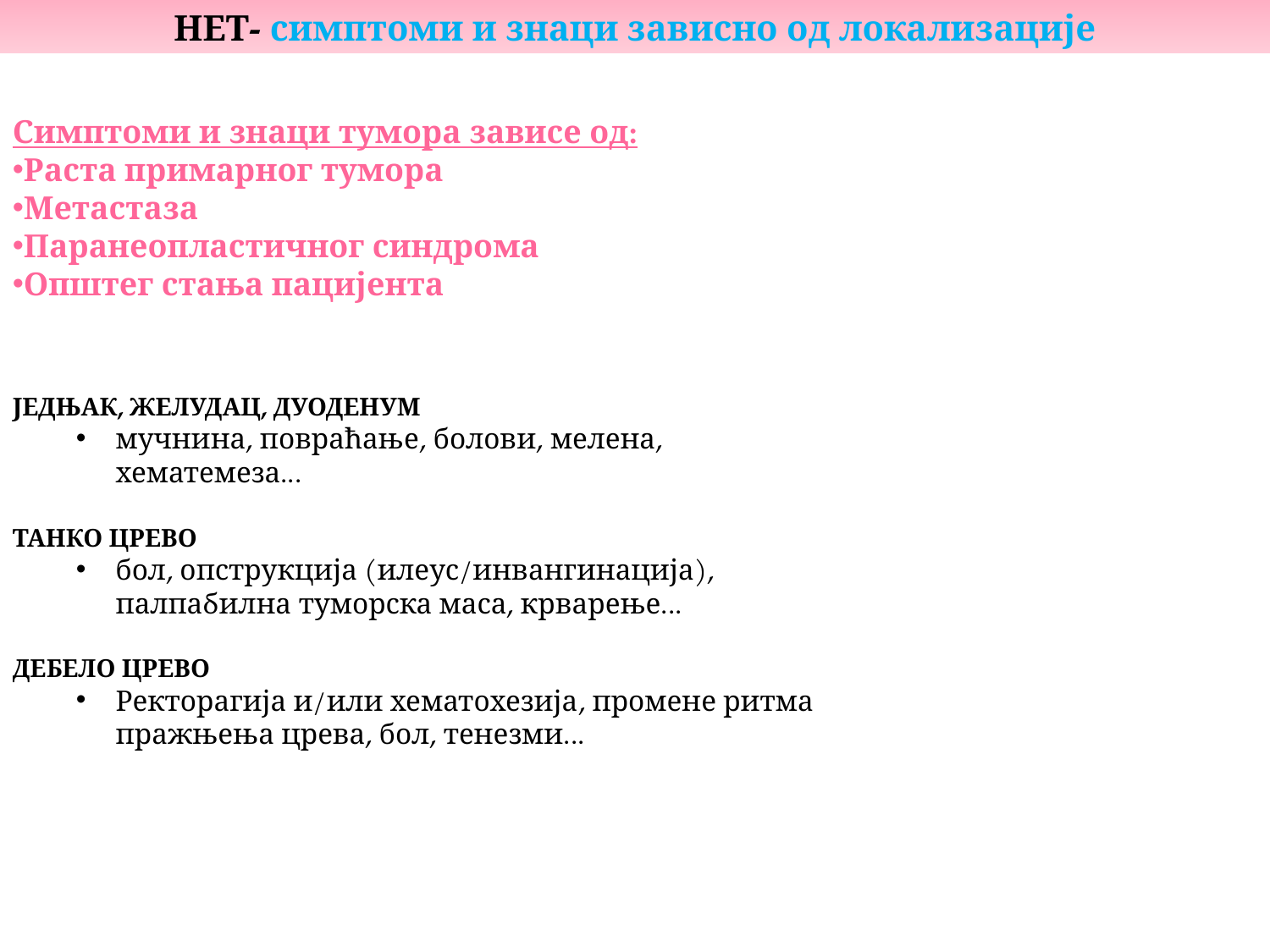

НЕТ- симптоми и знаци зависно од локализације
Симптоми и знаци тумора зависе од:
Раста примарног тумора
Метастаза
Паранеопластичног синдрома
Општег стања пацијента

ЈЕДЊАК, ЖЕЛУДАЦ, ДУОДЕНУМ
мучнина, повраћање, болови, мелена, хематемеза...

ТАНКО ЦРЕВО
бол, опструкција (илеус/инвангинација), палпабилна туморска маса, крварење...

ДЕБЕЛО ЦРЕВО
Ректорагија и/или хематохезија, промене ритма пражњења црева, бол, тенезми...